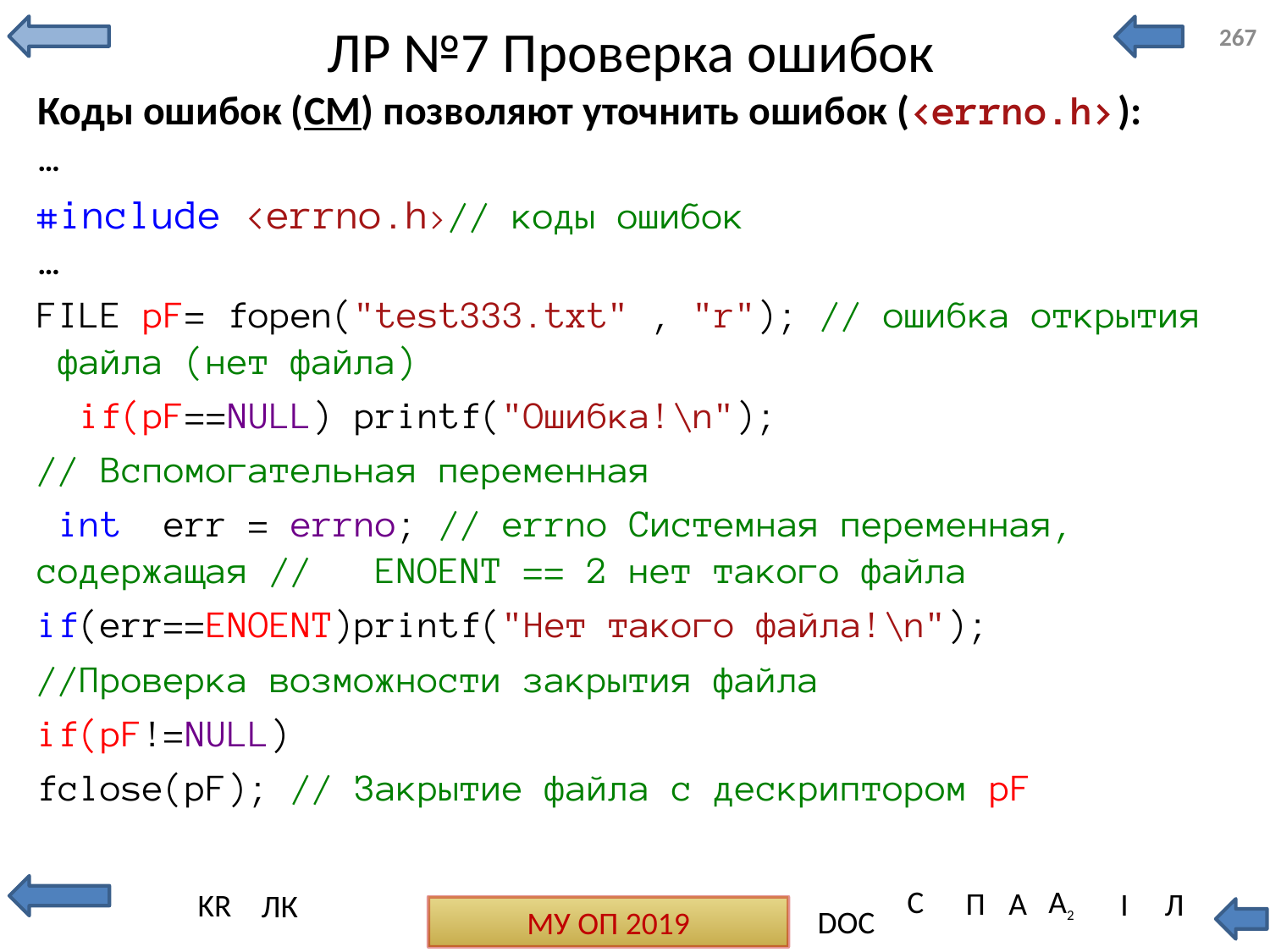

# ЛР №7 Проверка ошибок
267
Коды ошибок (СМ) позволяют уточнить ошибок (<errno.h>):
…
#include <errno.h>// коды ошибок
…
FILE pF= fopen("test333.txt" , "r"); // ошибка открытия  файла (нет файла)
  if(pF==NULL) printf("Ошибка!\n");
// Вспомогательная переменная
 int  err = errno; // errno Системная переменная, содержащая //   ENOENT == 2 нет такого файла
if(err==ENOENT)printf("Нет такого файла!\n");
//Проверка возможности закрытия файла
if(pF!=NULL)
fclose(pF); // Закрытие файла с дескриптором pF